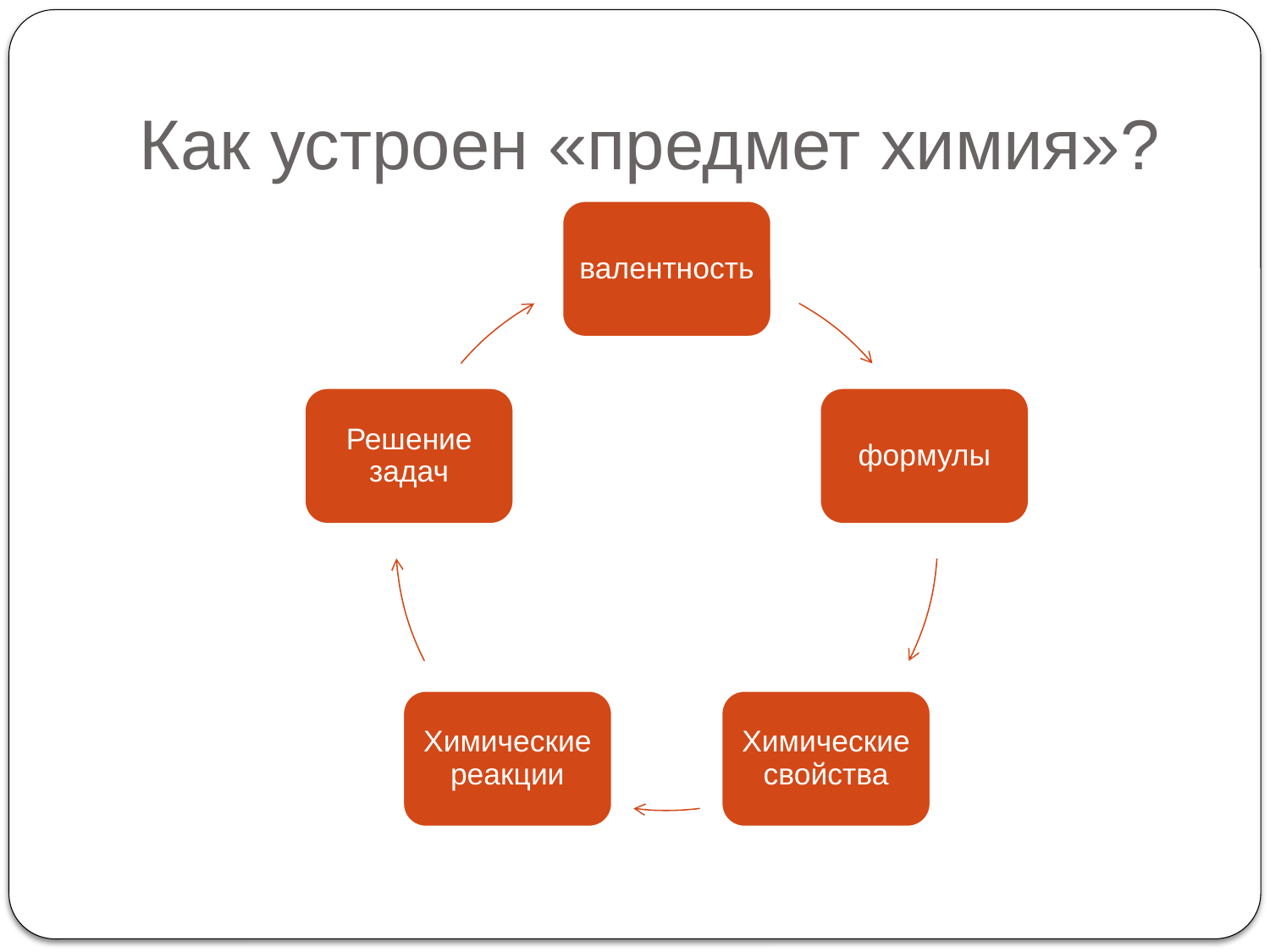

# Как устроен «предмет химия»?
валентность
формулы
Химические свойства
Химические реакции
Решение задач